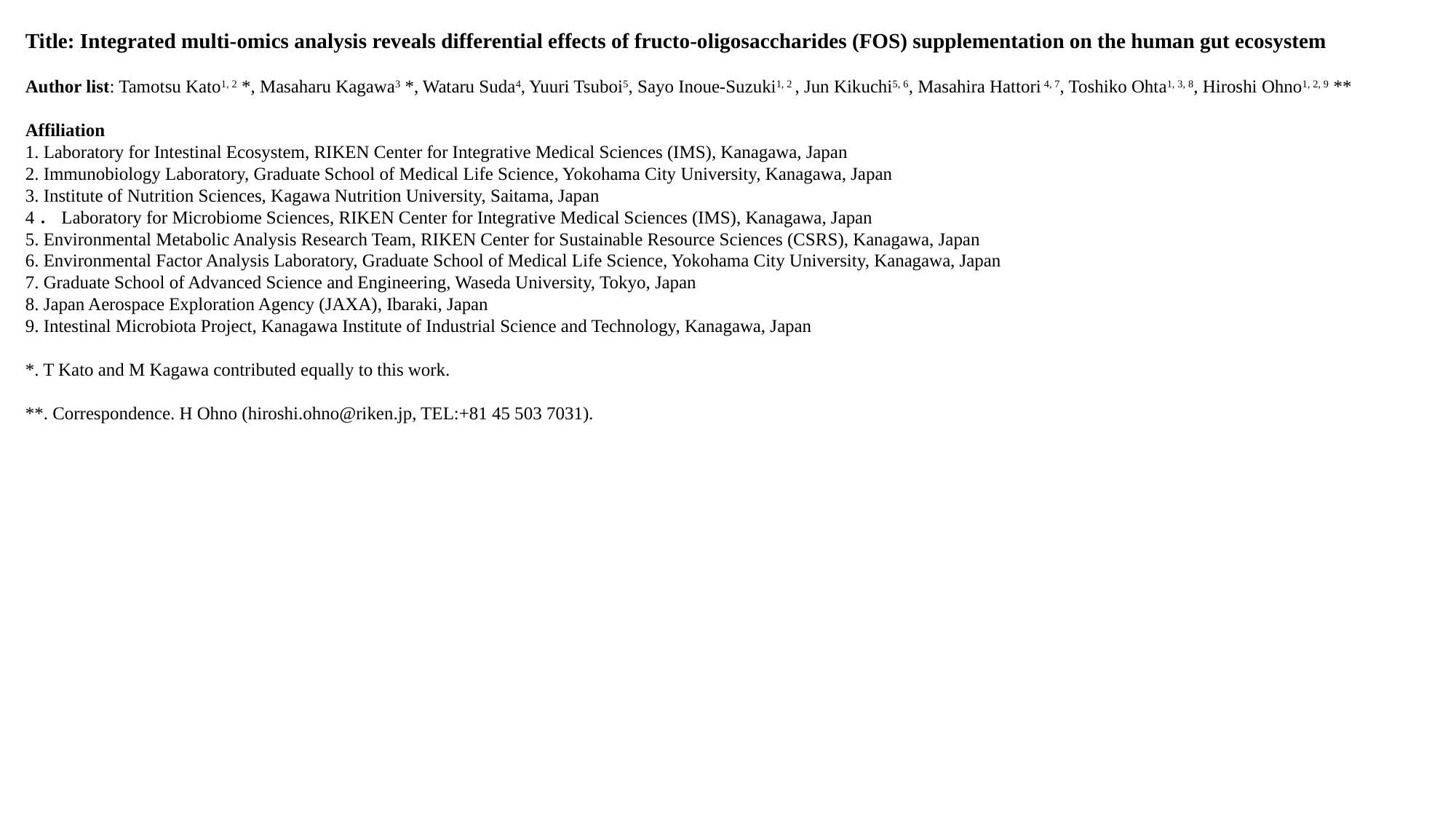

Title: Integrated multi-omics analysis reveals differential effects of fructo-oligosaccharides (FOS) supplementation on the human gut ecosystem

Author list: Tamotsu Kato1, 2 *, Masaharu Kagawa3 *, Wataru Suda4, Yuuri Tsuboi5, Sayo Inoue-Suzuki1, 2 , Jun Kikuchi5, 6, Masahira Hattori 4, 7, Toshiko Ohta1, 3, 8, Hiroshi Ohno1, 2, 9 **

Affiliation
1. Laboratory for Intestinal Ecosystem, RIKEN Center for Integrative Medical Sciences (IMS), Kanagawa, Japan
2. Immunobiology Laboratory, Graduate School of Medical Life Science, Yokohama City University, Kanagawa, Japan
3. Institute of Nutrition Sciences, Kagawa Nutrition University, Saitama, Japan
4．Laboratory for Microbiome Sciences, RIKEN Center for Integrative Medical Sciences (IMS), Kanagawa, Japan
5. Environmental Metabolic Analysis Research Team, RIKEN Center for Sustainable Resource Sciences (CSRS), Kanagawa, Japan
6. Environmental Factor Analysis Laboratory, Graduate School of Medical Life Science, Yokohama City University, Kanagawa, Japan
7. Graduate School of Advanced Science and Engineering, Waseda University, Tokyo, Japan
8. Japan Aerospace Exploration Agency (JAXA), Ibaraki, Japan
9. Intestinal Microbiota Project, Kanagawa Institute of Industrial Science and Technology, Kanagawa, Japan

*. T Kato and M Kagawa contributed equally to this work.

**. Correspondence. H Ohno (hiroshi.ohno@riken.jp, TEL:+81 45 503 7031).